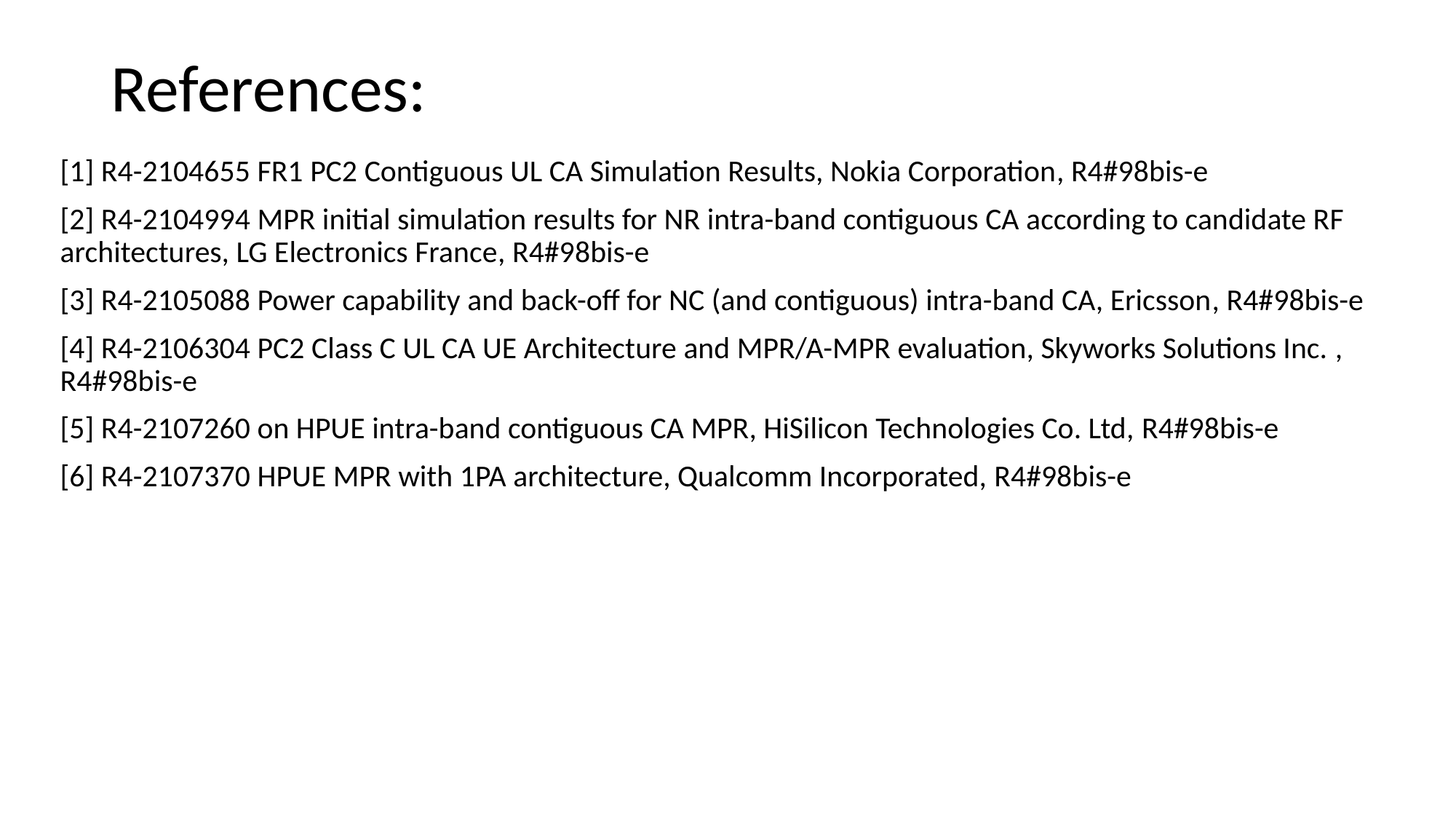

# References:
[1] R4-2104655 FR1 PC2 Contiguous UL CA Simulation Results, Nokia Corporation, R4#98bis-e
[2] R4-2104994 MPR initial simulation results for NR intra-band contiguous CA according to candidate RF architectures, LG Electronics France, R4#98bis-e
[3] R4-2105088 Power capability and back-off for NC (and contiguous) intra-band CA, Ericsson, R4#98bis-e
[4] R4-2106304 PC2 Class C UL CA UE Architecture and MPR/A-MPR evaluation, Skyworks Solutions Inc. , R4#98bis-e
[5] R4-2107260 on HPUE intra-band contiguous CA MPR, HiSilicon Technologies Co. Ltd, R4#98bis-e
[6] R4-2107370 HPUE MPR with 1PA architecture, Qualcomm Incorporated, R4#98bis-e